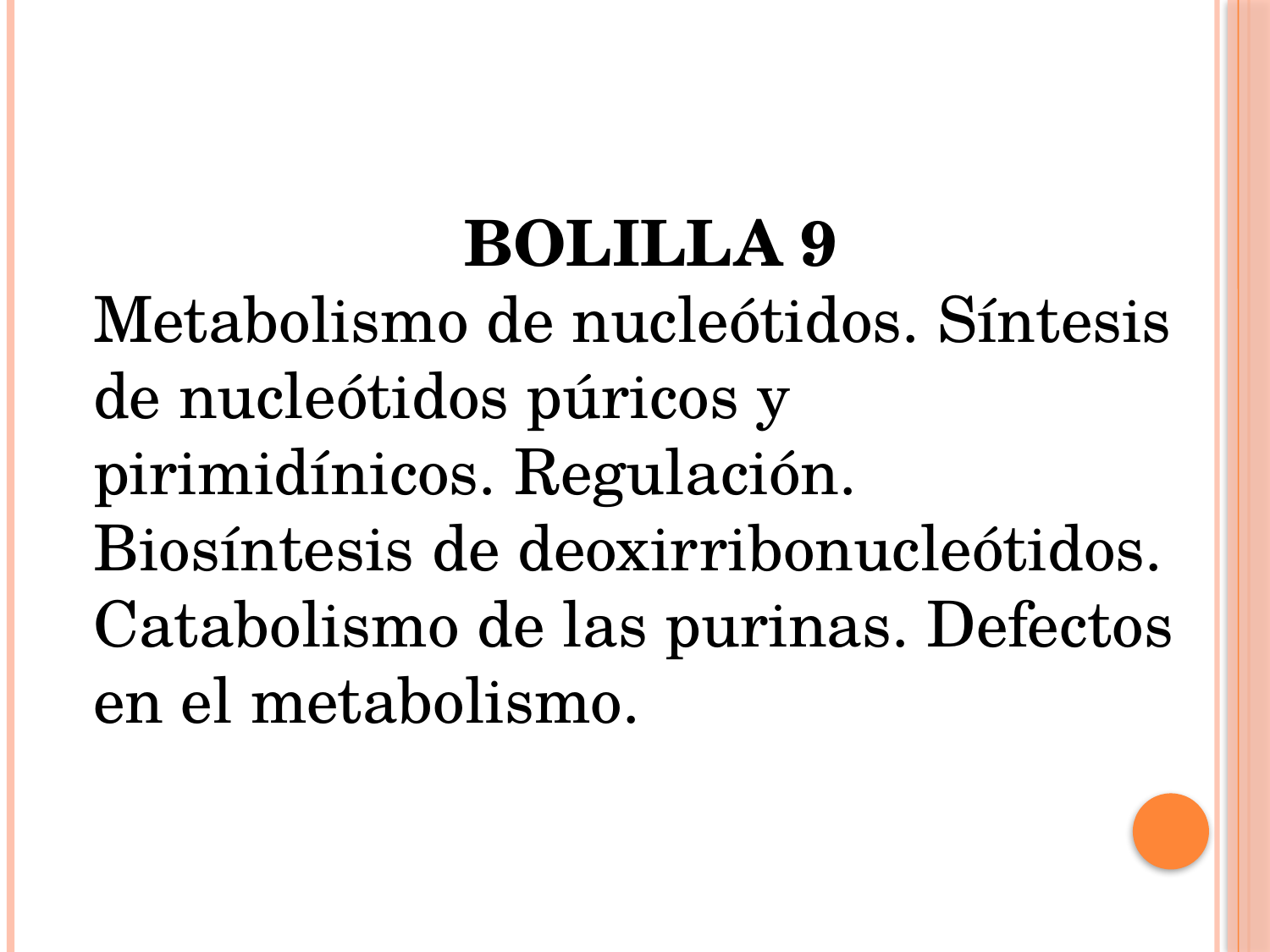

BOLILLA 9
Metabolismo de nucleótidos. Síntesis de nucleótidos púricos y pirimidínicos. Regulación.
Biosíntesis de deoxirribonucleótidos. Catabolismo de las purinas. Defectos en el metabolismo.